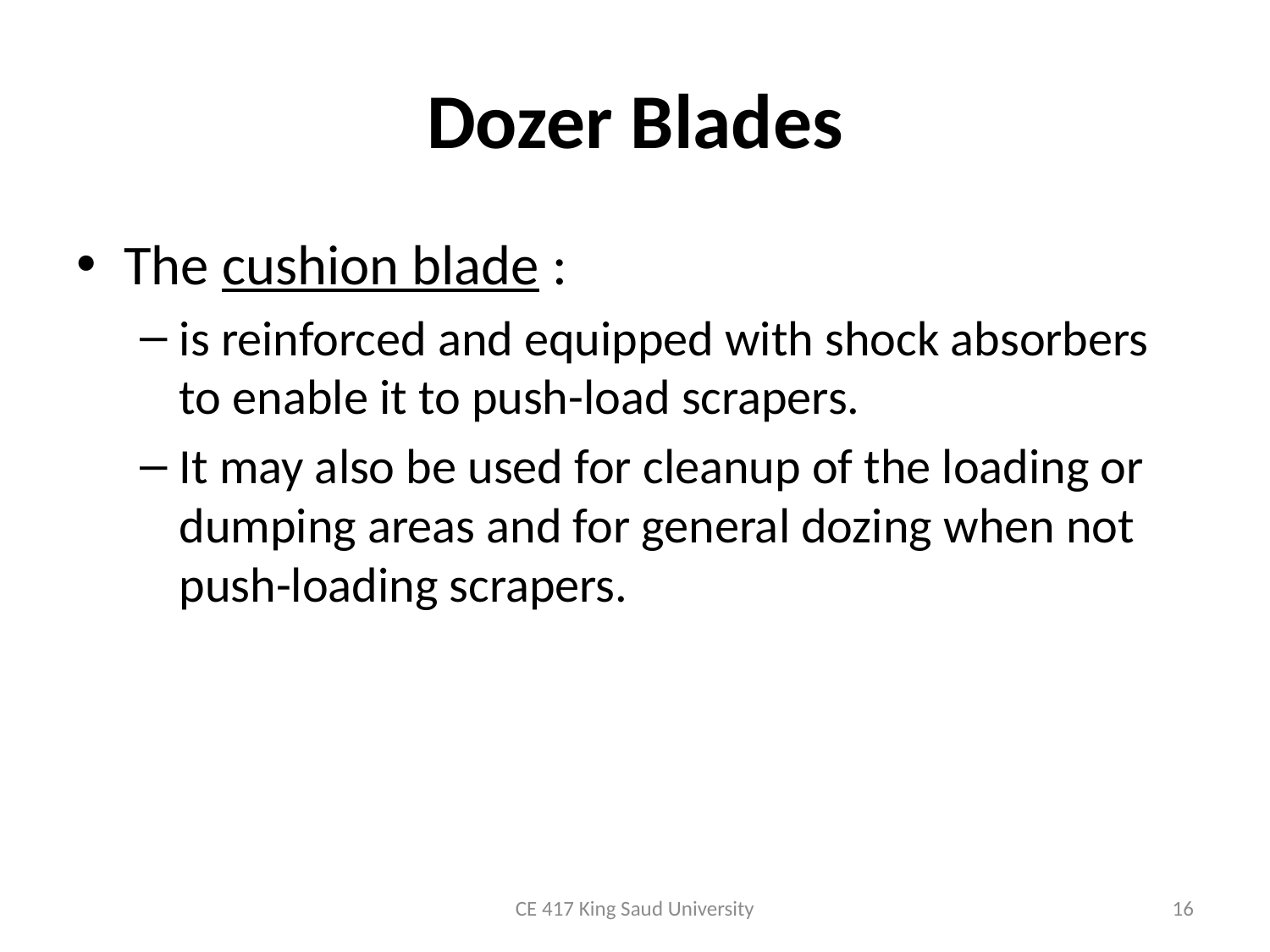

# Dozer Blades
The cushion blade :
is reinforced and equipped with shock absorbers to enable it to push-load scrapers.
It may also be used for cleanup of the loading or dumping areas and for general dozing when not push-loading scrapers.
CE 417 King Saud University
16